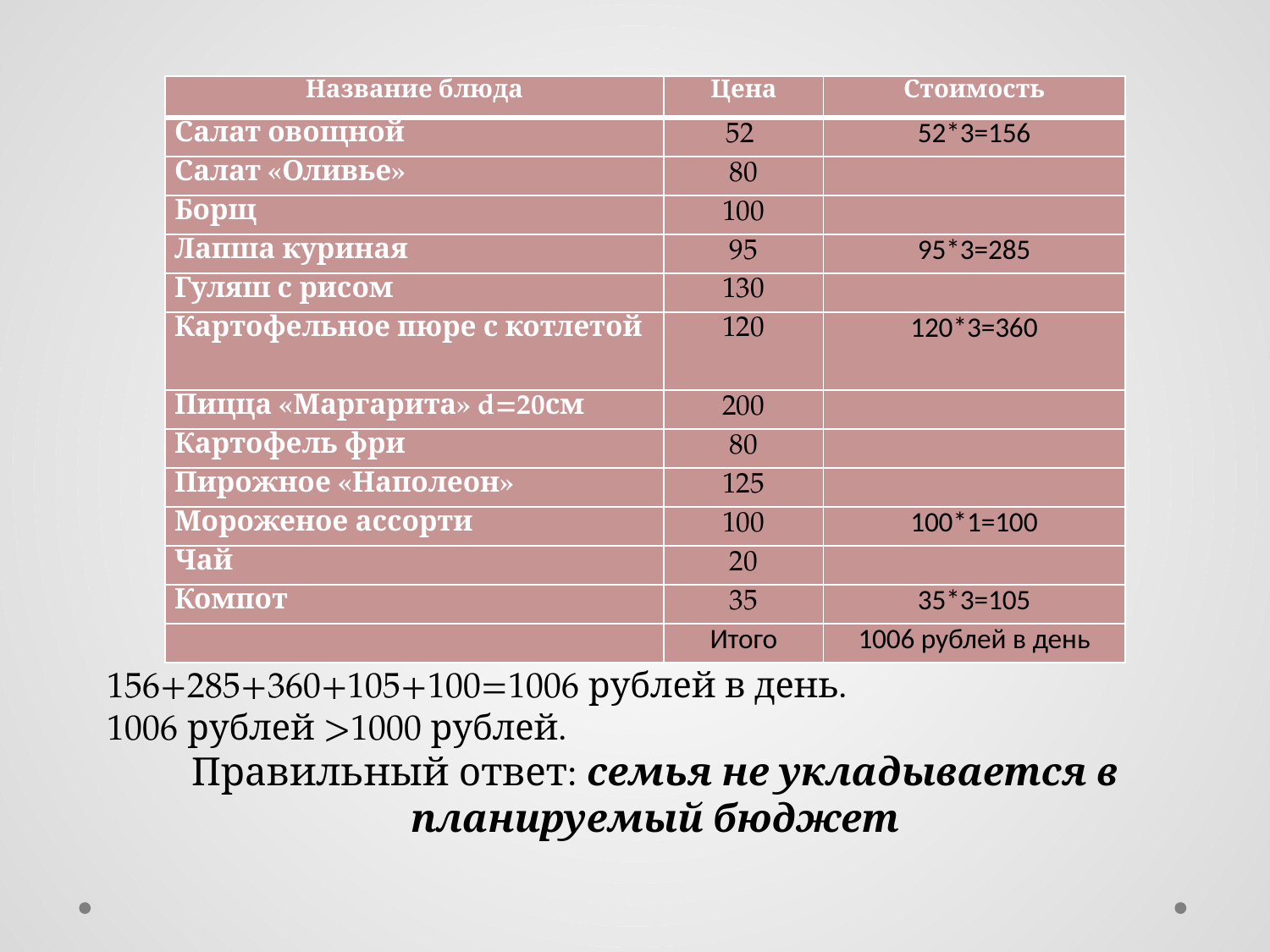

| Название блюда | Цена | Стоимость |
| --- | --- | --- |
| Салат овощной | 52 | 52\*3=156 |
| Салат «Оливье» | 80 |  |
| Борщ | 100 |  |
| Лапша куриная | 95 | 95\*3=285 |
| Гуляш с рисом | 130 |  |
| Картофельное пюре с котлетой | 120 | 120\*3=360 |
| Пицца «Маргарита» d=20см | 200 |  |
| Картофель фри | 80 |  |
| Пирожное «Наполеон» | 125 |  |
| Мороженое ассорти | 100 | 100\*1=100 |
| Чай | 20 |  |
| Компот | 35 | 35\*3=105 |
|  | Итого | 1006 рублей в день |
156+285+360+105+100=1006 рублей в день.
1006 рублей >1000 рублей.
Правильный ответ: семья не укладывается в планируемый бюджет